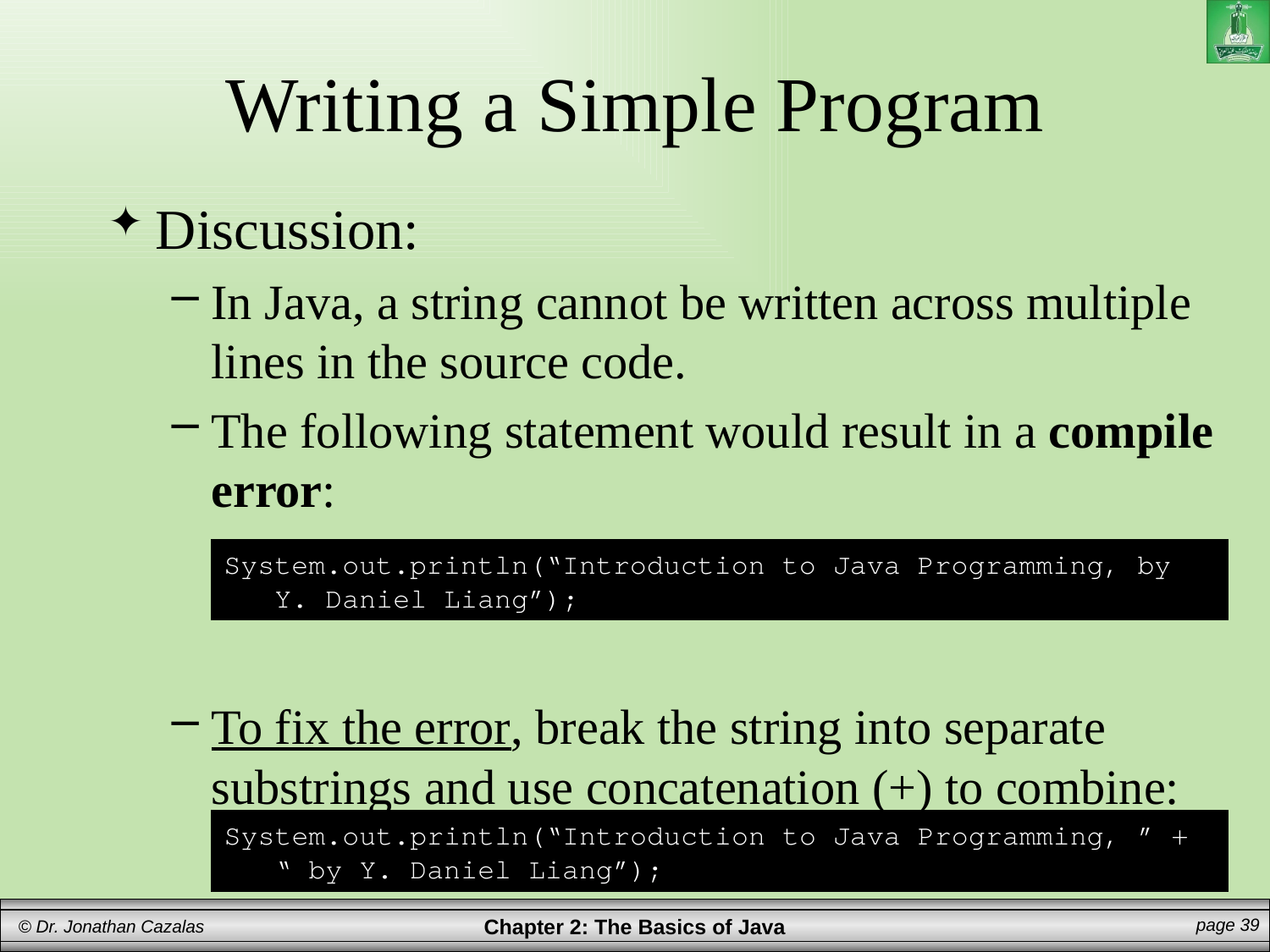

# Writing a Simple Program
Discussion:
In Java, a string cannot be written across multiple lines in the source code.
The following statement would result in a compile error:

To fix the error, break the string into separate substrings and use concatenation (+) to combine:
System.out.println(“Introduction to Java Programming, by
   Y. Daniel Liang”);
System.out.println(“Introduction to Java Programming, ” +
   “ by Y. Daniel Liang”);